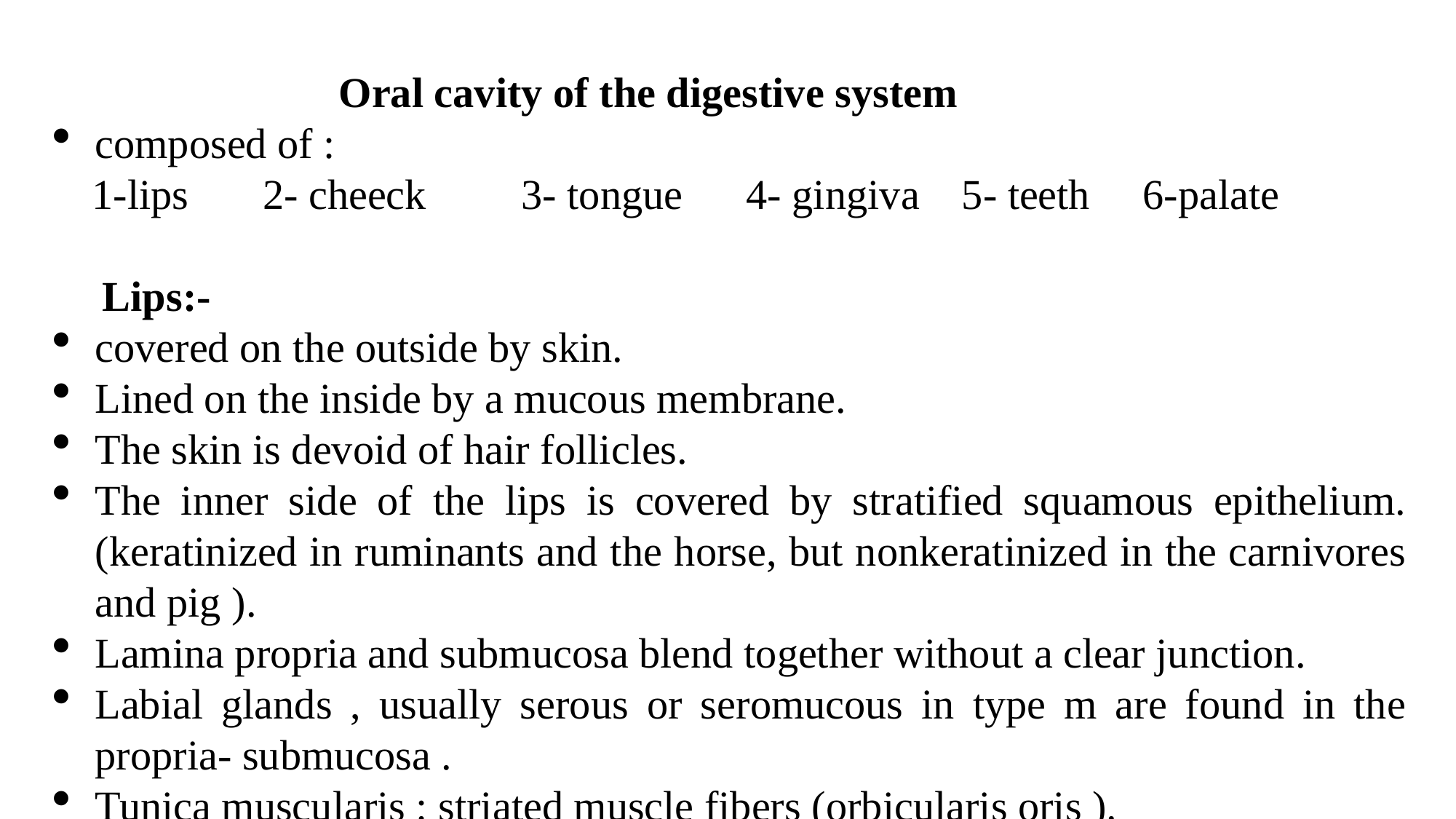

Oral cavity of the digestive system
composed of :
 1-lips       2- cheeck         3- tongue      4- gingiva    5- teeth     6-palate
  Lips:-
covered on the outside by skin.
Lined on the inside by a mucous membrane.
The skin is devoid of hair follicles.
The inner side of the lips is covered by stratified squamous epithelium. (keratinized in ruminants and the horse, but nonkeratinized in the carnivores and pig ).
Lamina propria and submucosa blend together without a clear junction.
Labial glands , usually serous or seromucous in type m are found in the propria- submucosa .
Tunica muscularis : striated muscle fibers (orbicularis oris ).